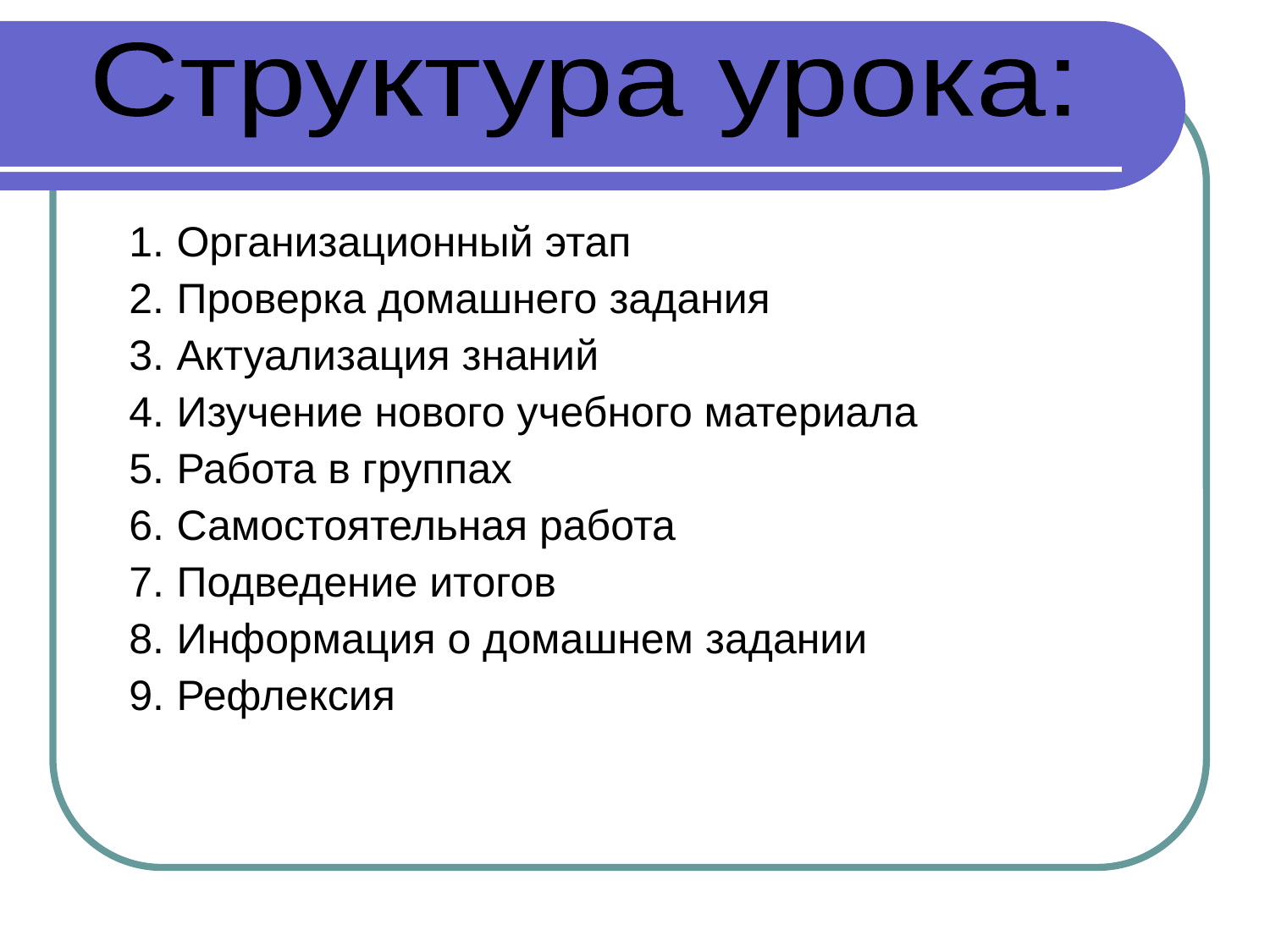

Структура урока:
Организационный этап
Проверка домашнего задания
Актуализация знаний
Изучение нового учебного материала
Работа в группах
Самостоятельная работа
Подведение итогов
Информация о домашнем задании
Рефлексия